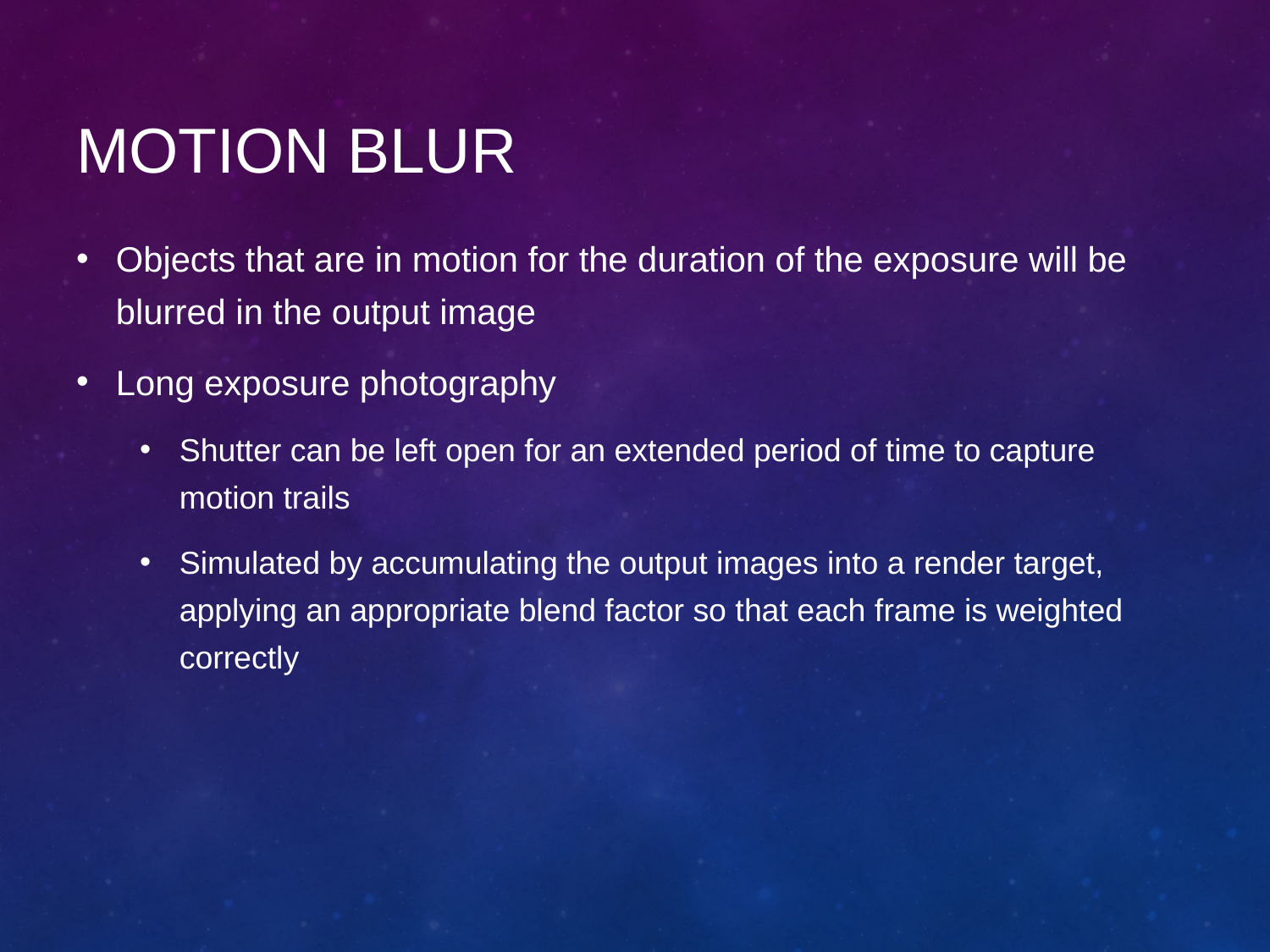

# Motion Blur
Objects that are in motion for the duration of the exposure will be blurred in the output image
Long exposure photography
Shutter can be left open for an extended period of time to capture motion trails
Simulated by accumulating the output images into a render target, applying an appropriate blend factor so that each frame is weighted correctly